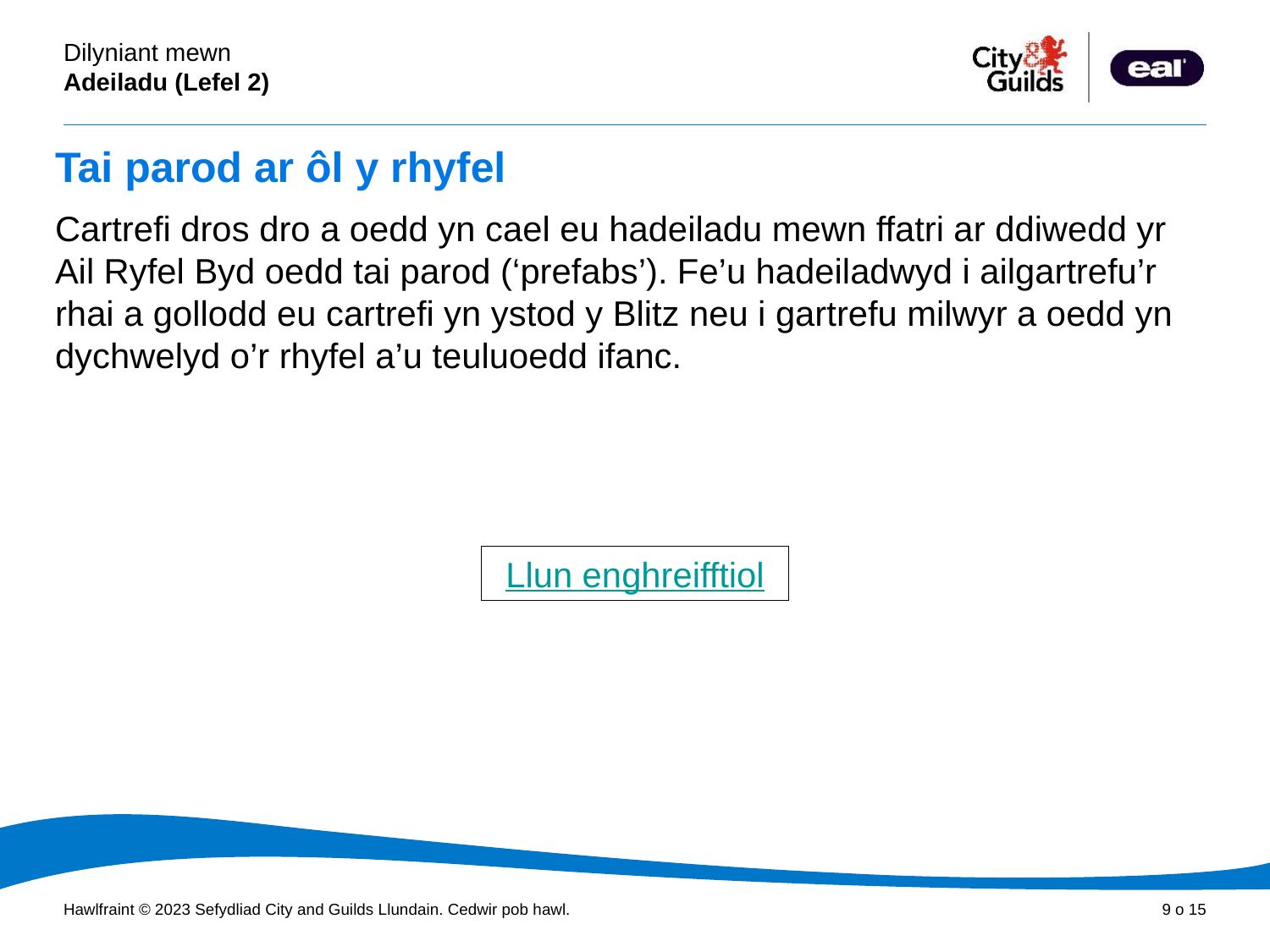

# Tai parod ar ôl y rhyfel
Cartrefi dros dro a oedd yn cael eu hadeiladu mewn ffatri ar ddiwedd yr Ail Ryfel Byd oedd tai parod (‘prefabs’). Fe’u hadeiladwyd i ailgartrefu’r rhai a gollodd eu cartrefi yn ystod y Blitz neu i gartrefu milwyr a oedd yn dychwelyd o’r rhyfel a’u teuluoedd ifanc.

Llun enghreifftiol